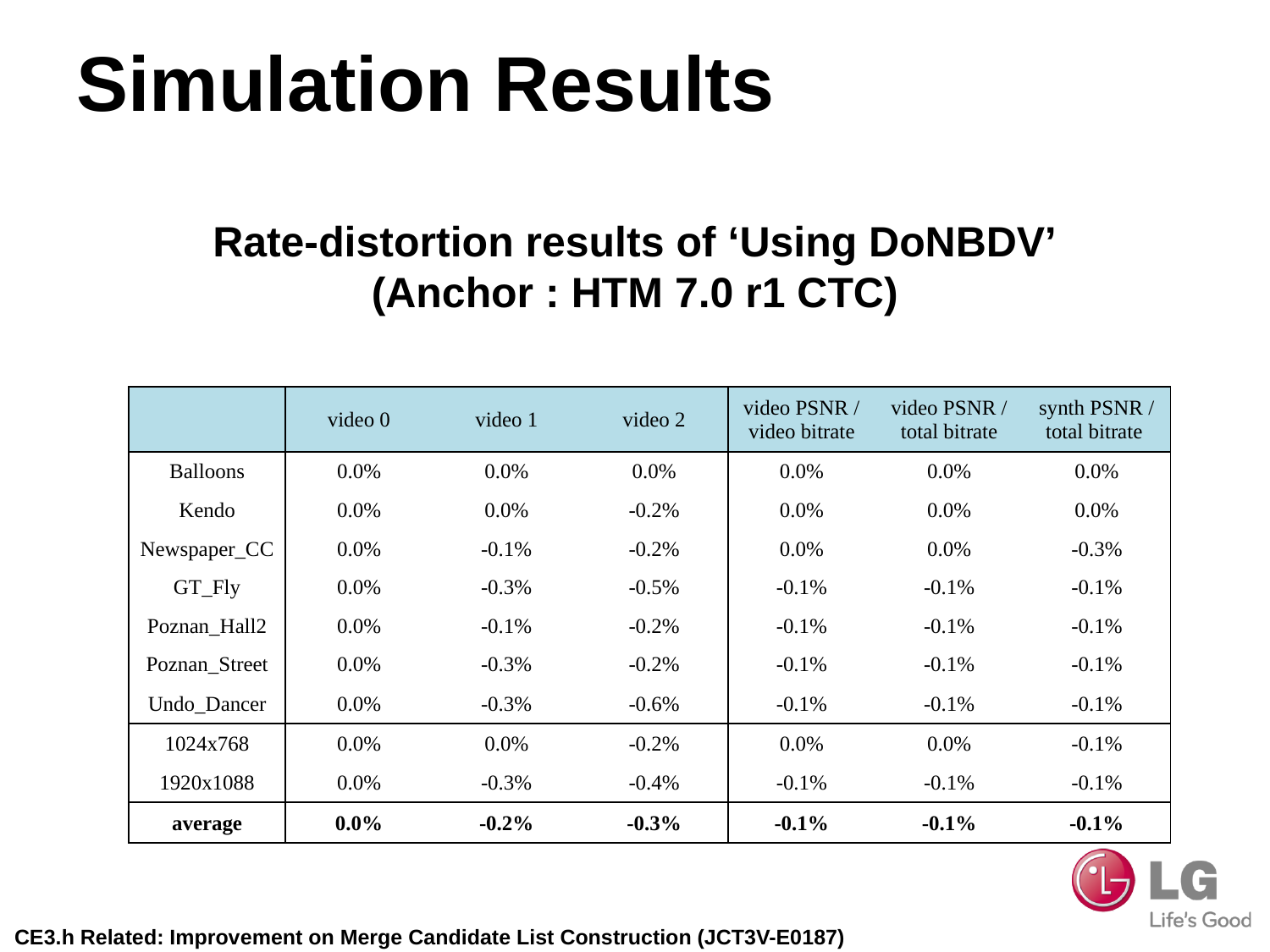

# Simulation Results
Rate-distortion results of ‘Using DoNBDV’
(Anchor : HTM 7.0 r1 CTC)
|  | video 0 | video 1 | video 2 | video PSNR / video bitrate | video PSNR / total bitrate | synth PSNR / total bitrate |
| --- | --- | --- | --- | --- | --- | --- |
| Balloons | 0.0% | 0.0% | 0.0% | 0.0% | 0.0% | 0.0% |
| Kendo | 0.0% | 0.0% | -0.2% | 0.0% | 0.0% | 0.0% |
| Newspaper\_CC | 0.0% | -0.1% | -0.2% | 0.0% | 0.0% | -0.3% |
| GT\_Fly | 0.0% | -0.3% | -0.5% | -0.1% | -0.1% | -0.1% |
| Poznan\_Hall2 | 0.0% | -0.1% | -0.2% | -0.1% | -0.1% | -0.1% |
| Poznan\_Street | 0.0% | -0.3% | -0.2% | -0.1% | -0.1% | -0.1% |
| Undo\_Dancer | 0.0% | -0.3% | -0.6% | -0.1% | -0.1% | -0.1% |
| 1024x768 | 0.0% | 0.0% | -0.2% | 0.0% | 0.0% | -0.1% |
| 1920x1088 | 0.0% | -0.3% | -0.4% | -0.1% | -0.1% | -0.1% |
| average | 0.0% | -0.2% | -0.3% | -0.1% | -0.1% | -0.1% |